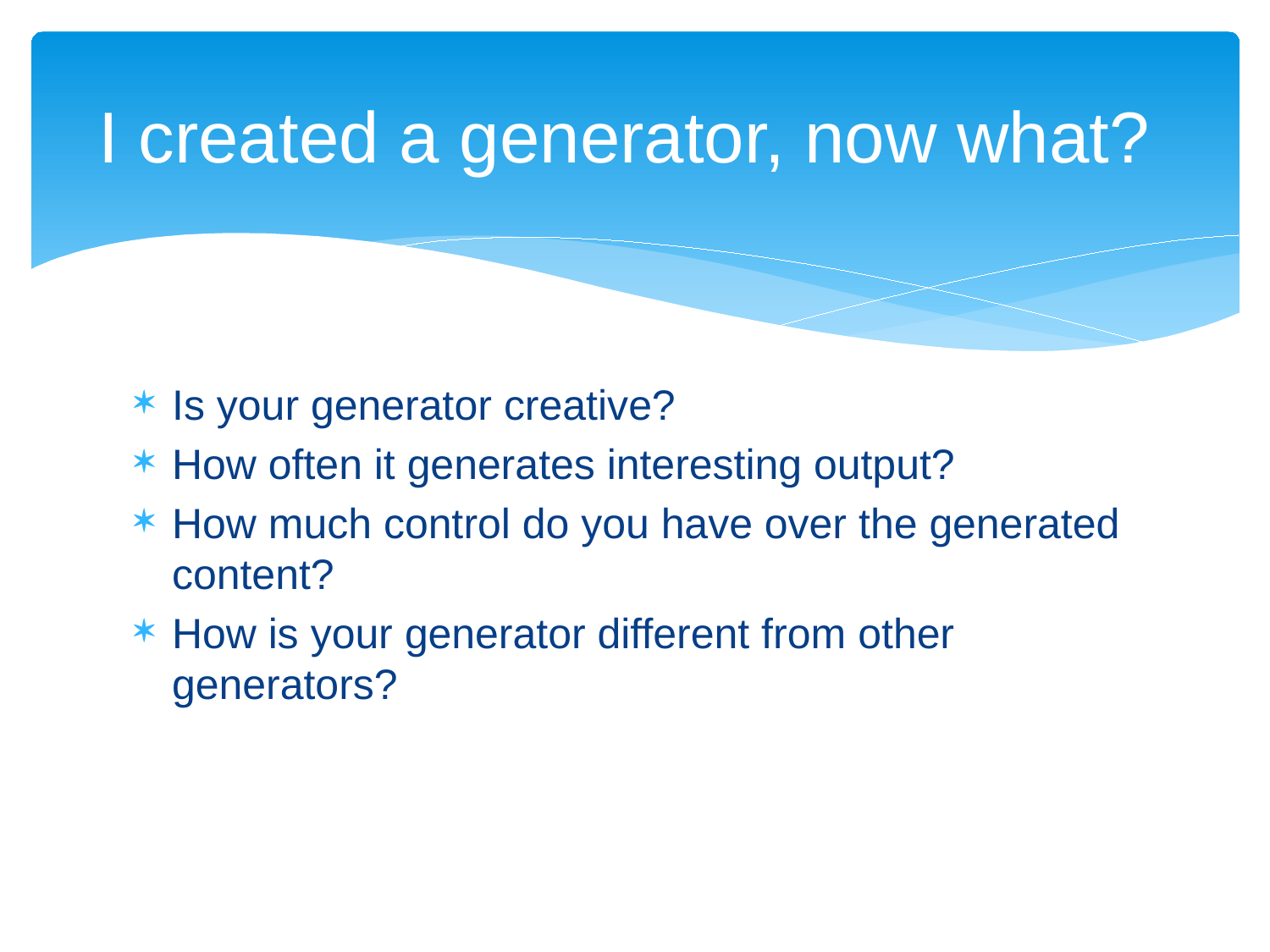

# I created a generator, now what?
Is your generator creative?
How often it generates interesting output?
How much control do you have over the generated content?
How is your generator different from other generators?